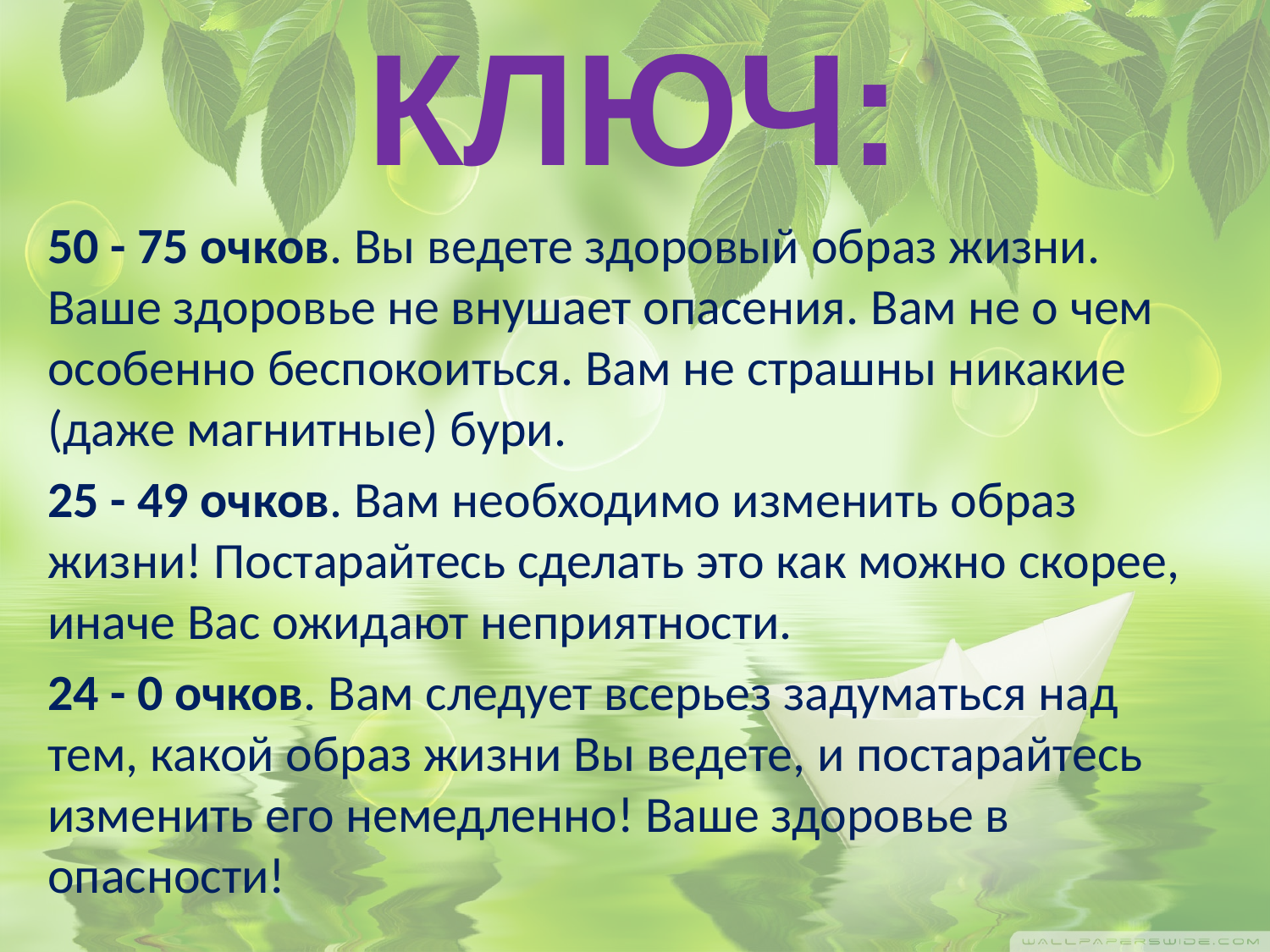

# КЛЮЧ:
50 - 75 очков. Вы ведете здоровый образ жизни. Ваше здоровье не внушает опасения. Вам не о чем особенно беспокоиться. Вам не страшны никакие (даже магнитные) бури.
25 - 49 очков. Вам необходимо изменить образ жизни! Постарайтесь сделать это как можно скорее, иначе Вас ожидают неприятности.
24 - 0 очков. Вам следует всерьез задуматься над тем, какой образ жизни Вы ведете, и постарайтесь изменить его немедленно! Ваше здоровье в опасности!